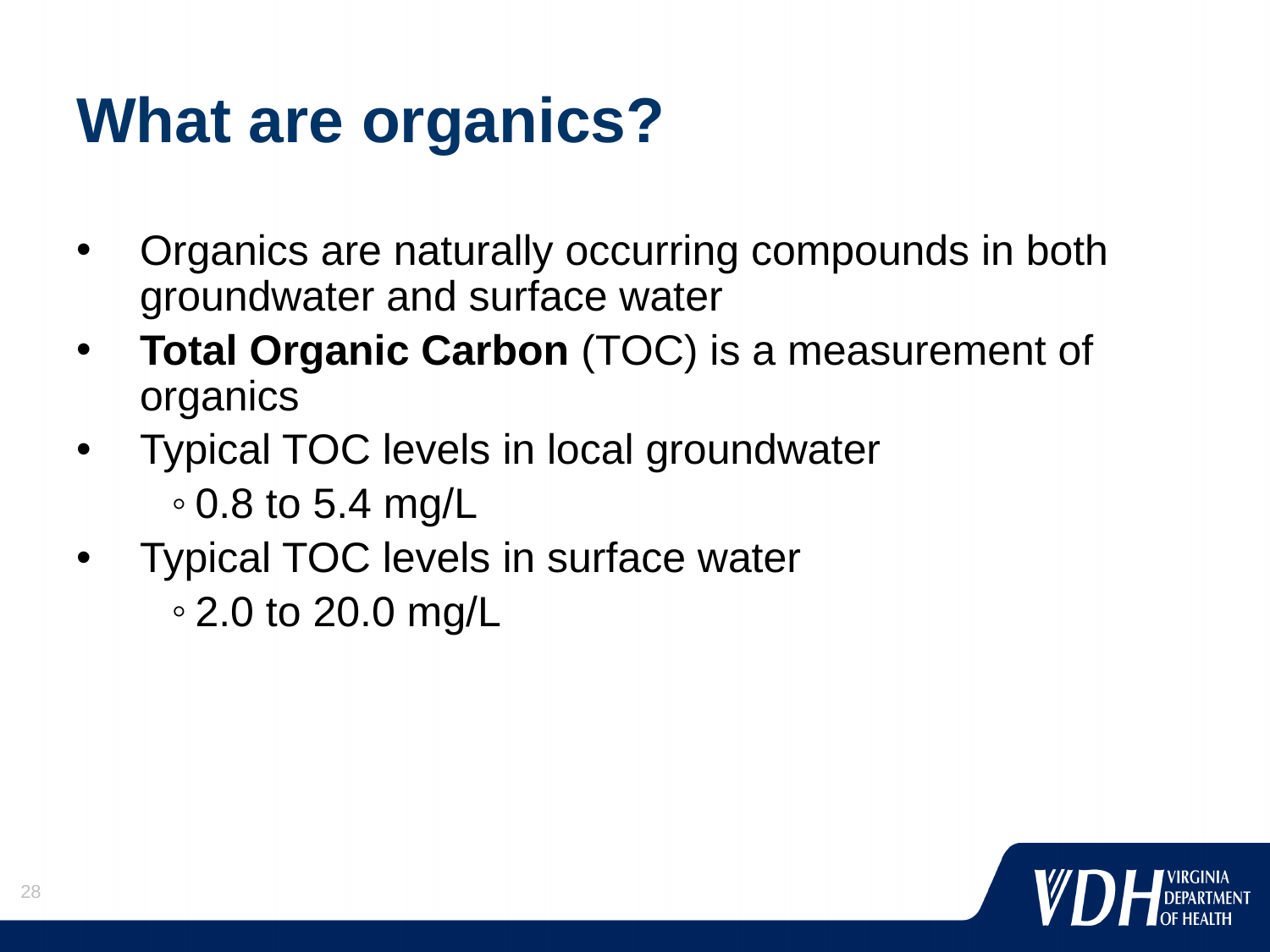

# What are organics?
Organics are naturally occurring compounds in both groundwater and surface water
Total Organic Carbon (TOC) is a measurement of organics
Typical TOC levels in local groundwater
0.8 to 5.4 mg/L
Typical TOC levels in surface water
2.0 to 20.0 mg/L

28